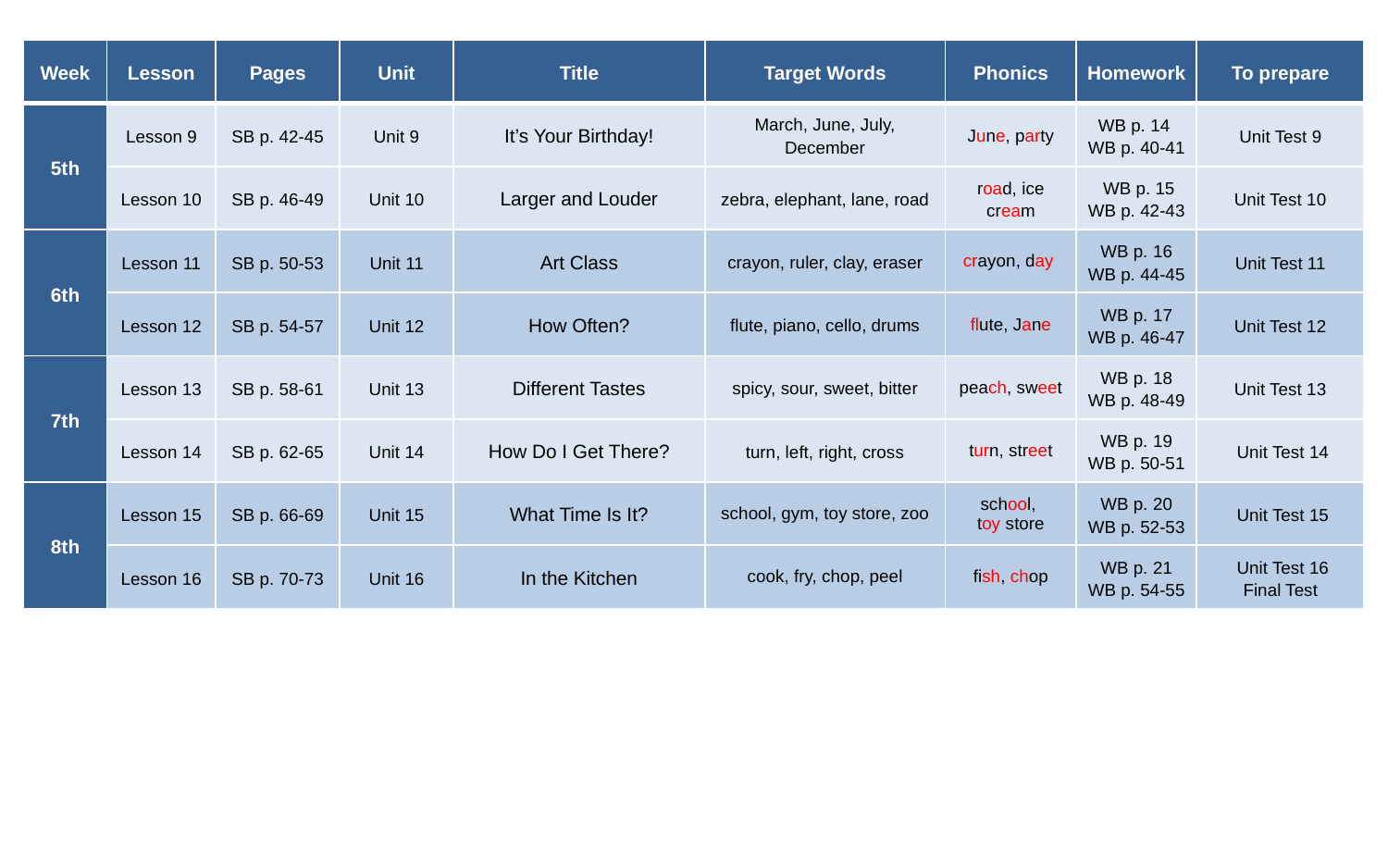

| Week | Lesson | Pages | Unit | Title | Target Words | Phonics | Homework | To prepare |
| --- | --- | --- | --- | --- | --- | --- | --- | --- |
| 5th | Lesson 9 | SB p. 42-45 | Unit 9 | It’s Your Birthday! | March, June, July, December | June, party | WB p. 14 WB p. 40-41 | Unit Test 9 |
|  | Lesson 10 | SB p. 46-49 | Unit 10 | Larger and Louder | zebra, elephant, lane, road | road, ice cream | WB p. 15 WB p. 42-43 | Unit Test 10 |
| 6th | Lesson 11 | SB p. 50-53 | Unit 11 | Art Class | crayon, ruler, clay, eraser | crayon, day | WB p. 16 WB p. 44-45 | Unit Test 11 |
|  | Lesson 12 | SB p. 54-57 | Unit 12 | How Often? | flute, piano, cello, drums | flute, Jane | WB p. 17 WB p. 46-47 | Unit Test 12 |
| 7th | Lesson 13 | SB p. 58-61 | Unit 13 | Different Tastes | spicy, sour, sweet, bitter | peach, sweet | WB p. 18 WB p. 48-49 | Unit Test 13 |
|  | Lesson 14 | SB p. 62-65 | Unit 14 | How Do I Get There? | turn, left, right, cross | turn, street | WB p. 19 WB p. 50-51 | Unit Test 14 |
| 8th | Lesson 15 | SB p. 66-69 | Unit 15 | What Time Is It? | school, gym, toy store, zoo | school, toy store | WB p. 20 WB p. 52-53 | Unit Test 15 |
|  | Lesson 16 | SB p. 70-73 | Unit 16 | In the Kitchen | cook, fry, chop, peel | fish, chop | WB p. 21 WB p. 54-55 | Unit Test 16 Final Test |